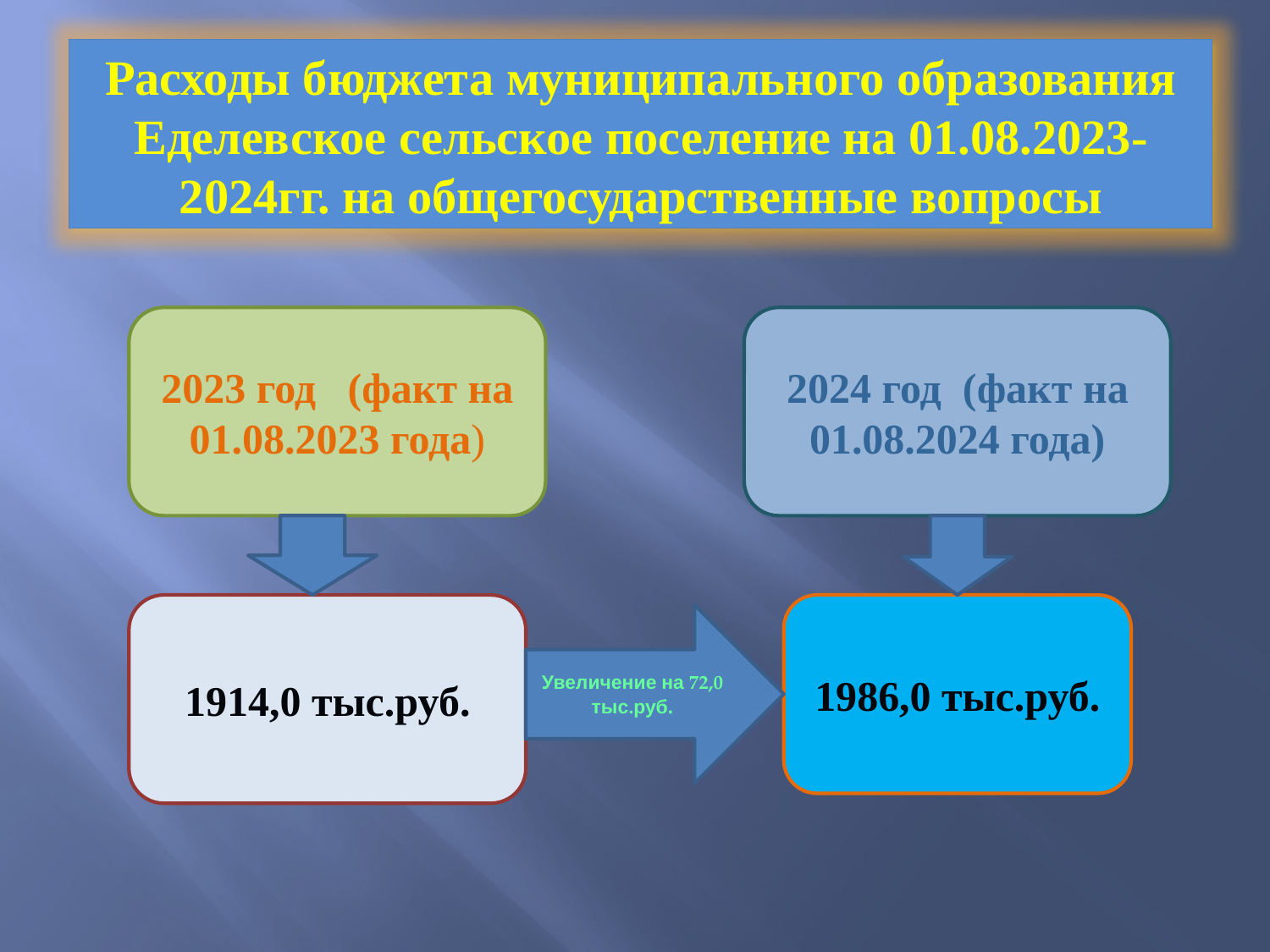

Расходы бюджета муниципального образования Еделевское сельское поселение на 01.08.2023-2024гг. на общегосударственные вопросы
2023 год   (факт на 01.08.2023 года)
2024 год  (факт на 01.08.2024 года)

1914,0 тыс.руб.
1986,0 тыс.руб.
Увеличение на 72,0 тыс.руб.